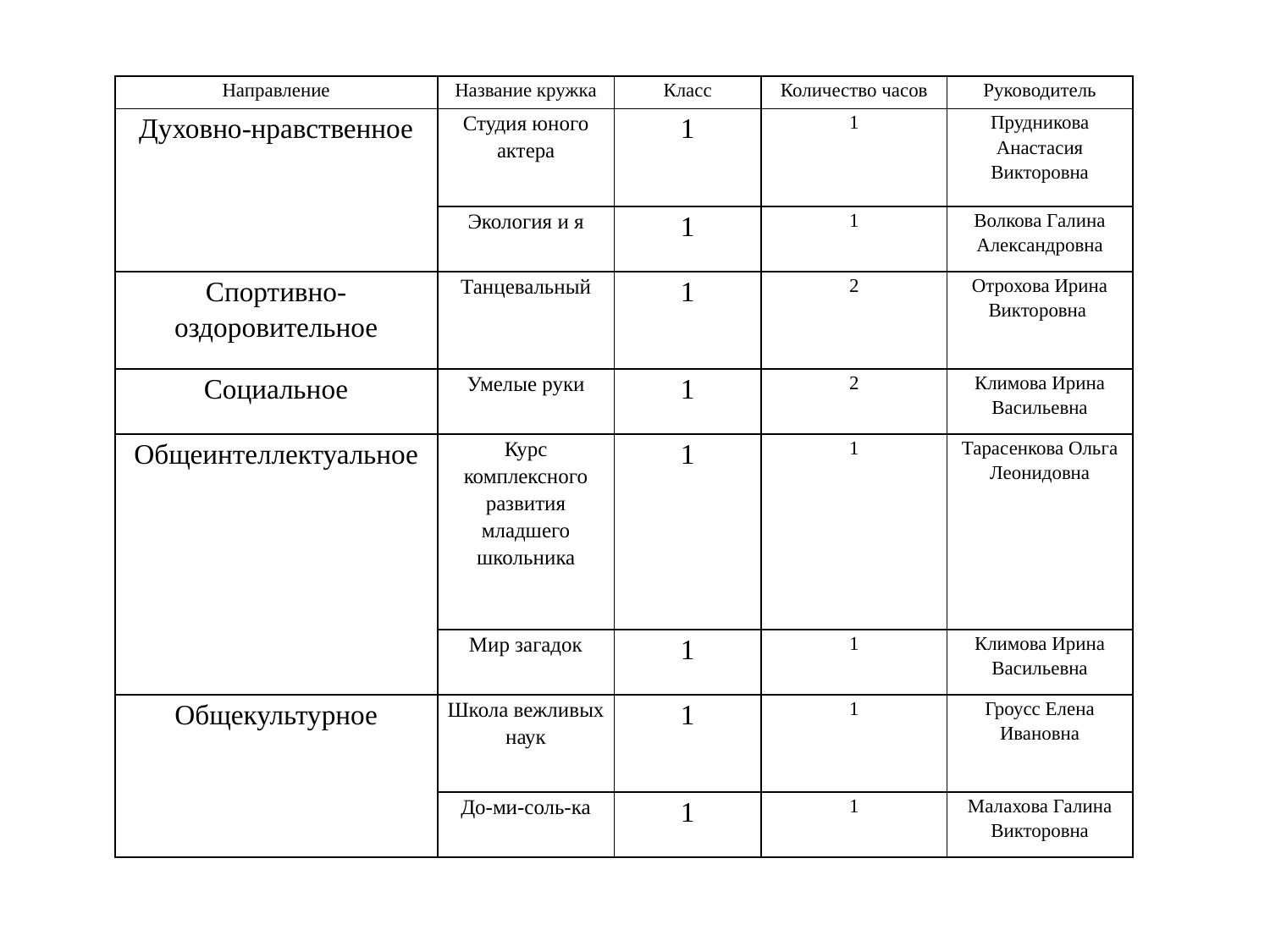

| Направление | Название кружка | Класс | Количество часов | Руководитель |
| --- | --- | --- | --- | --- |
| Духовно-нравственное | Студия юного актера | 1 | 1 | Прудникова Анастасия Викторовна |
|  | Экология и я | 1 | 1 | Волкова Галина Александровна |
| Спортивно-оздоровительное | Танцевальный | 1 | 2 | Отрохова Ирина Викторовна |
| Социальное | Умелые руки | 1 | 2 | Климова Ирина Васильевна |
| Общеинтеллектуальное | Курс комплексного развития младшего школьника | 1 | 1 | Тарасенкова Ольга Леонидовна |
|  | Мир загадок | 1 | 1 | Климова Ирина Васильевна |
| Общекультурное | Школа вежливых наук | 1 | 1 | Гроусс Елена Ивановна |
|  | До-ми-соль-ка | 1 | 1 | Малахова Галина Викторовна |